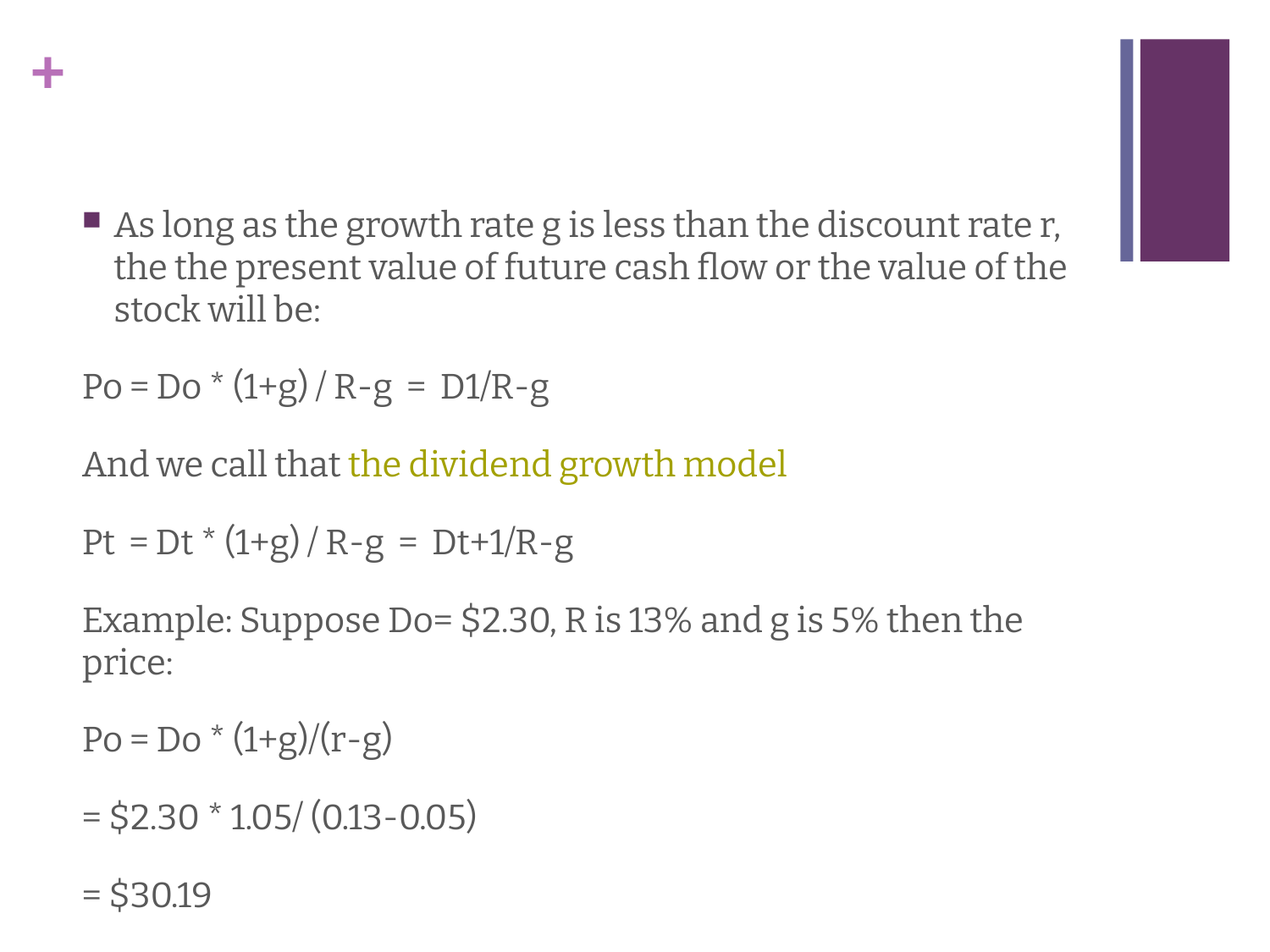

#
As long as the growth rate g is less than the discount rate r, the the present value of future cash flow or the value of the stock will be:
Po = Do * (1+g) / R-g  =  D1/R-g
And we call that the dividend growth model
Pt  = Dt * (1+g) / R-g  =  Dt+1/R-g
Example: Suppose Do= $2.30, R is 13% and g is 5% then the price:
Po = Do * (1+g)/(r-g)
= $2.30 * 1.05/ (0.13-0.05)
= $30.19